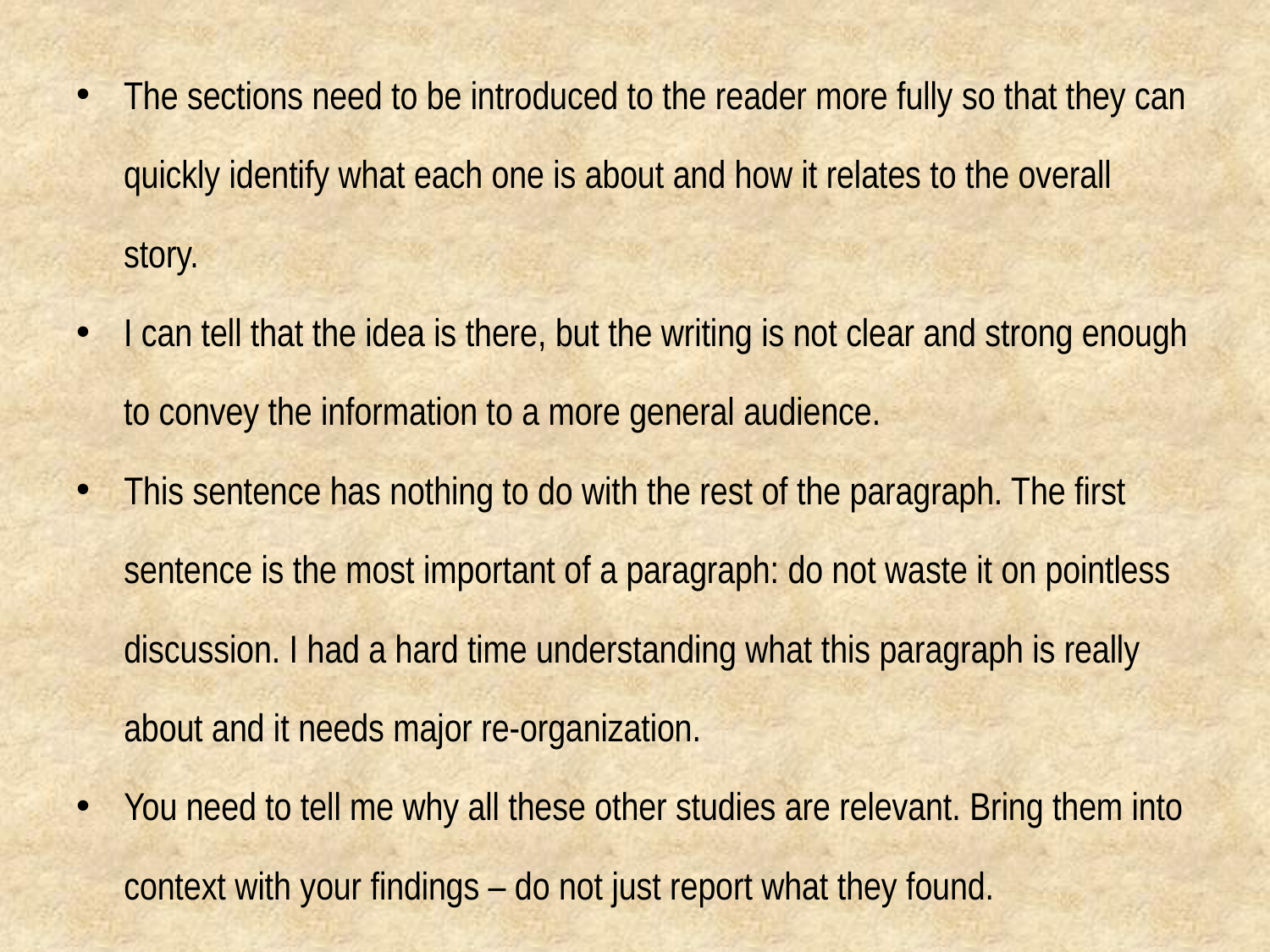

The sections need to be introduced to the reader more fully so that they can quickly identify what each one is about and how it relates to the overall story.
I can tell that the idea is there, but the writing is not clear and strong enough to convey the information to a more general audience.
This sentence has nothing to do with the rest of the paragraph. The first sentence is the most important of a paragraph: do not waste it on pointless discussion. I had a hard time understanding what this paragraph is really about and it needs major re-organization.
You need to tell me why all these other studies are relevant. Bring them into context with your findings – do not just report what they found.